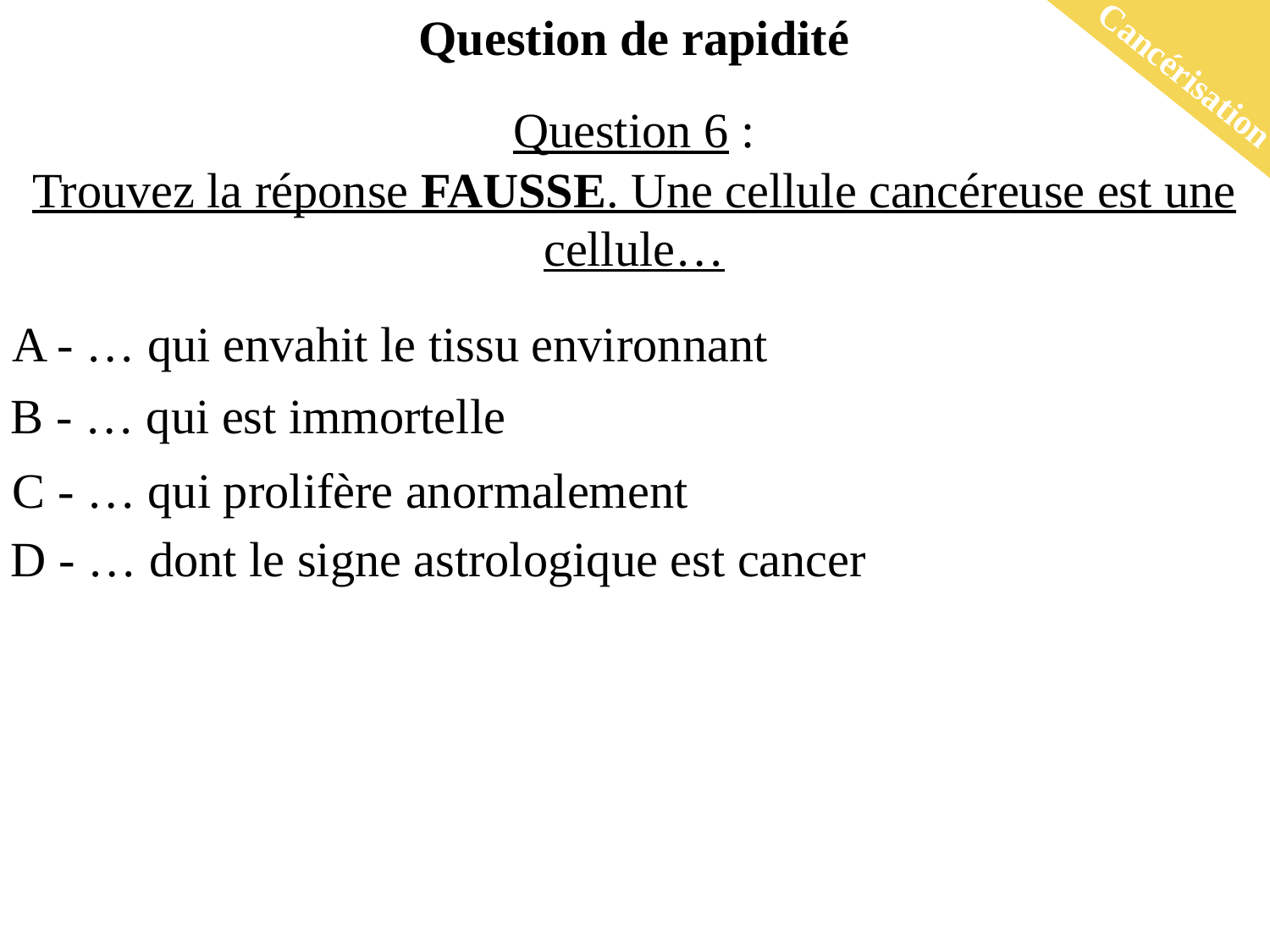

Question de rapidité

Question 6 :
Trouvez la réponse FAUSSE. Une cellule cancéreuse est une cellule…
Cancérisation
A - … qui envahit le tissu environnant
B - … qui est immortelle
C - … qui prolifère anormalement
D - … dont le signe astrologique est cancer